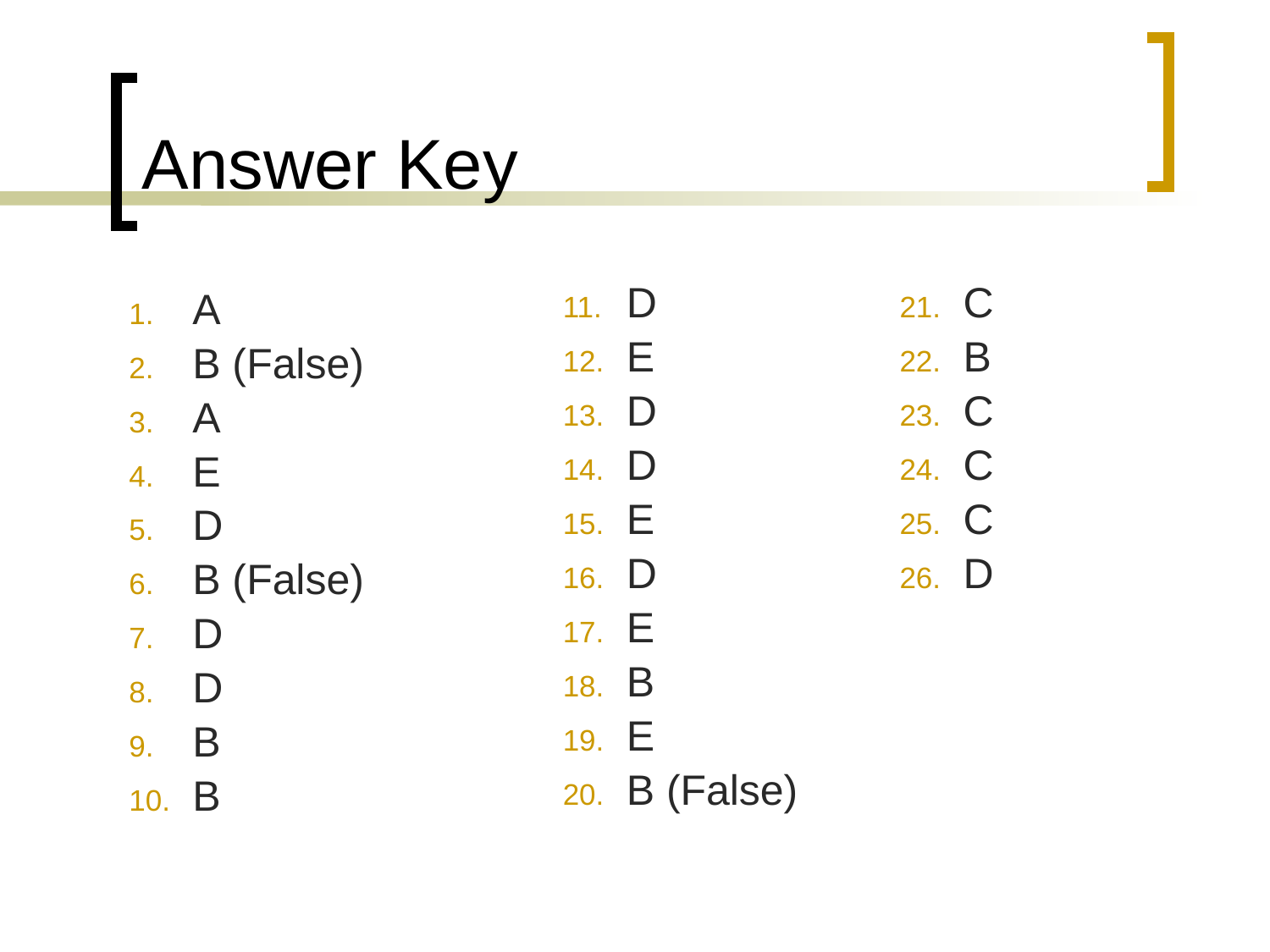

# Answer Key

A
B (False)
A
E
D
B (False)
D
D
B
B

D
E
D
D
E
D
E
B
E
B (False)

C
B
C
C
C
D